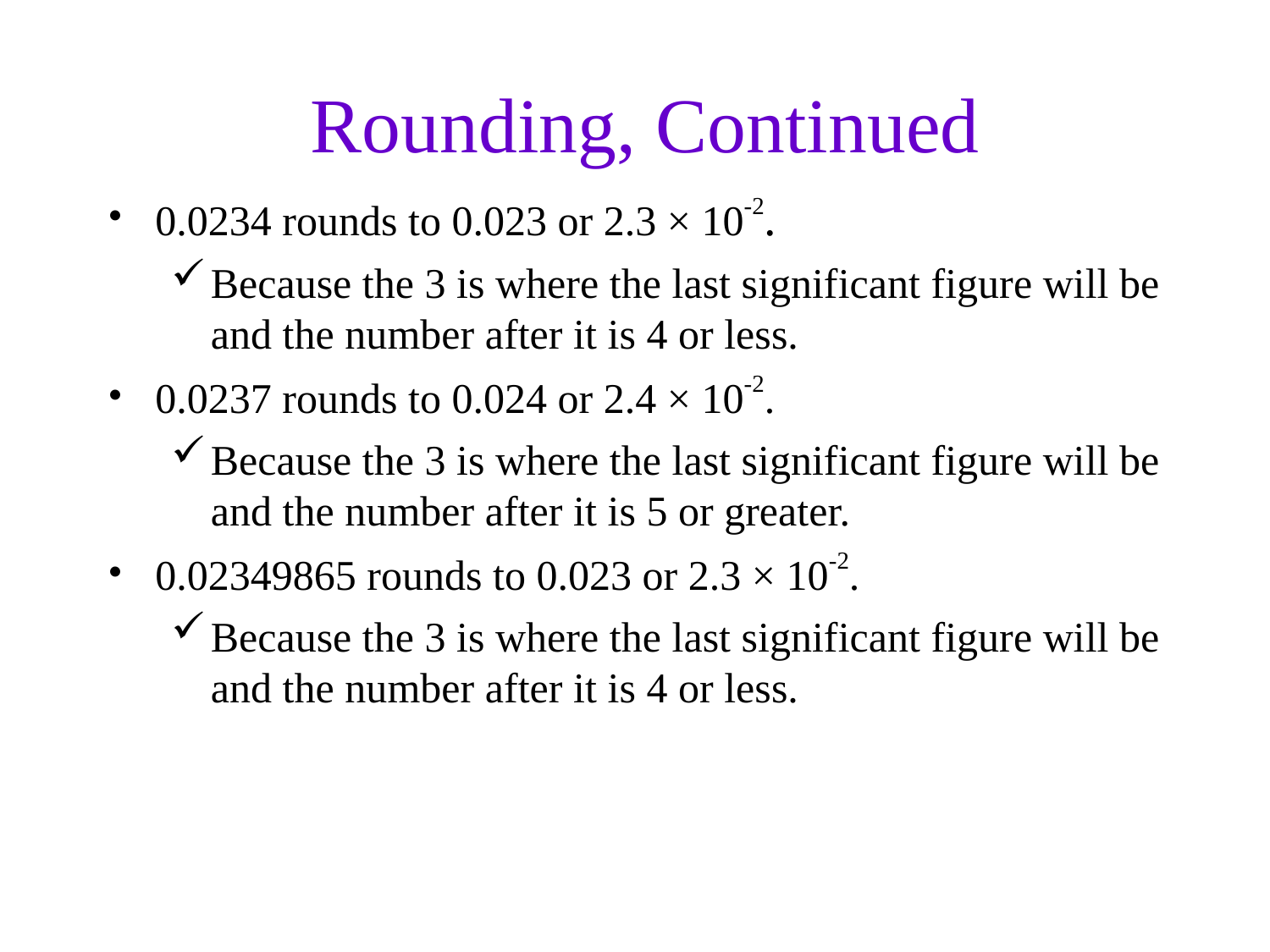

Rounding, Continued
0.0234 rounds to 0.023 or 2.3 × 10-2.
Because the 3 is where the last significant figure will be and the number after it is 4 or less.
0.0237 rounds to 0.024 or 2.4 × 10-2.
Because the 3 is where the last significant figure will be and the number after it is 5 or greater.
0.02349865 rounds to 0.023 or 2.3 × 10-2.
Because the 3 is where the last significant figure will be and the number after it is 4 or less.